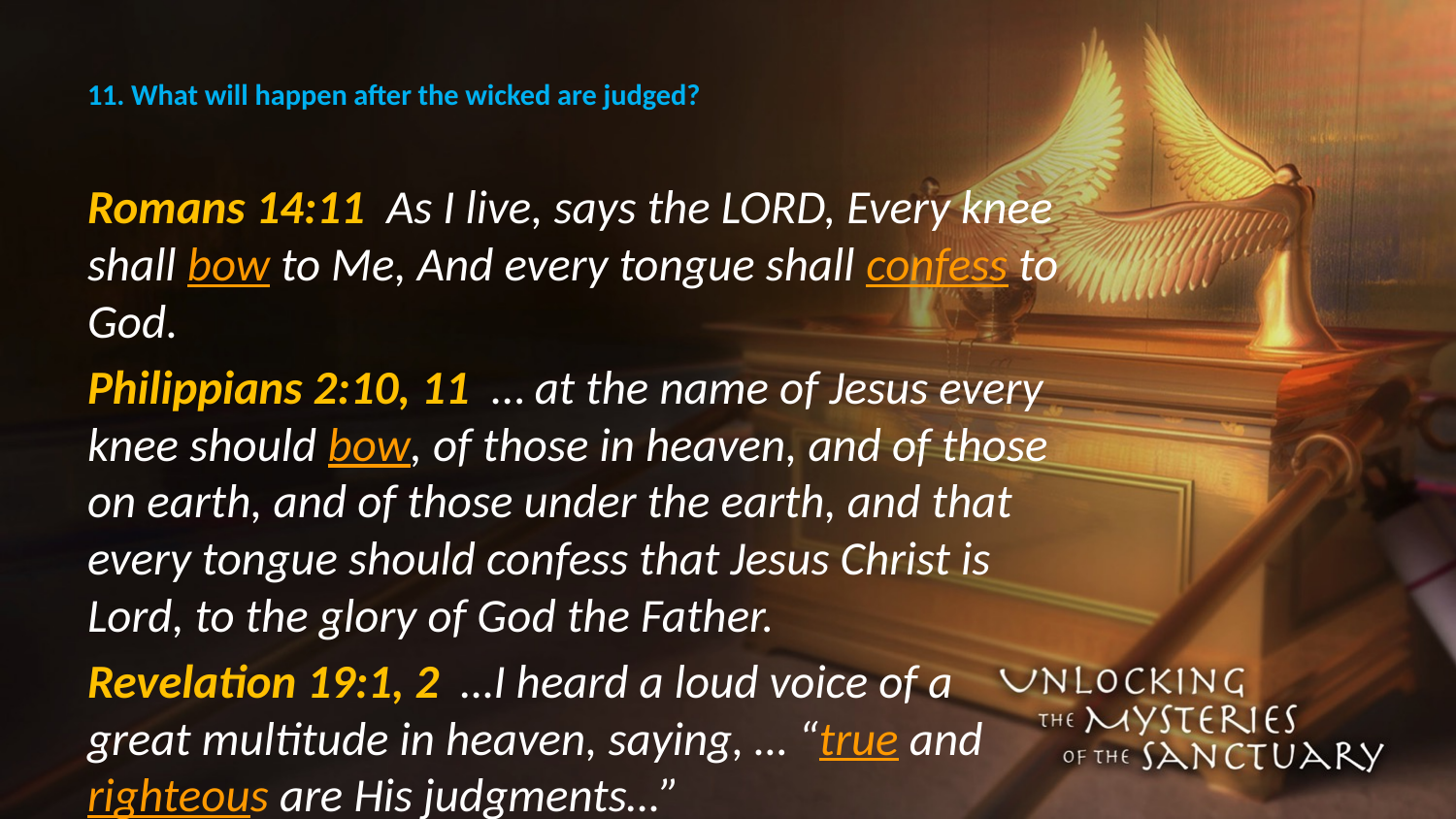

# 11. What will happen after the wicked are judged?
Romans 14:11  As I live, says the LORD, Every knee shall bow to Me, And every tongue shall confess to God.
Philippians 2:10, 11  … at the name of Jesus every knee should bow, of those in heaven, and of those on earth, and of those under the earth, and that every tongue should confess that Jesus Christ is Lord, to the glory of God the Father.
Revelation 19:1, 2  …I heard a loud voice of a great multitude in heaven, saying, … “true and righteous are His judgments…”